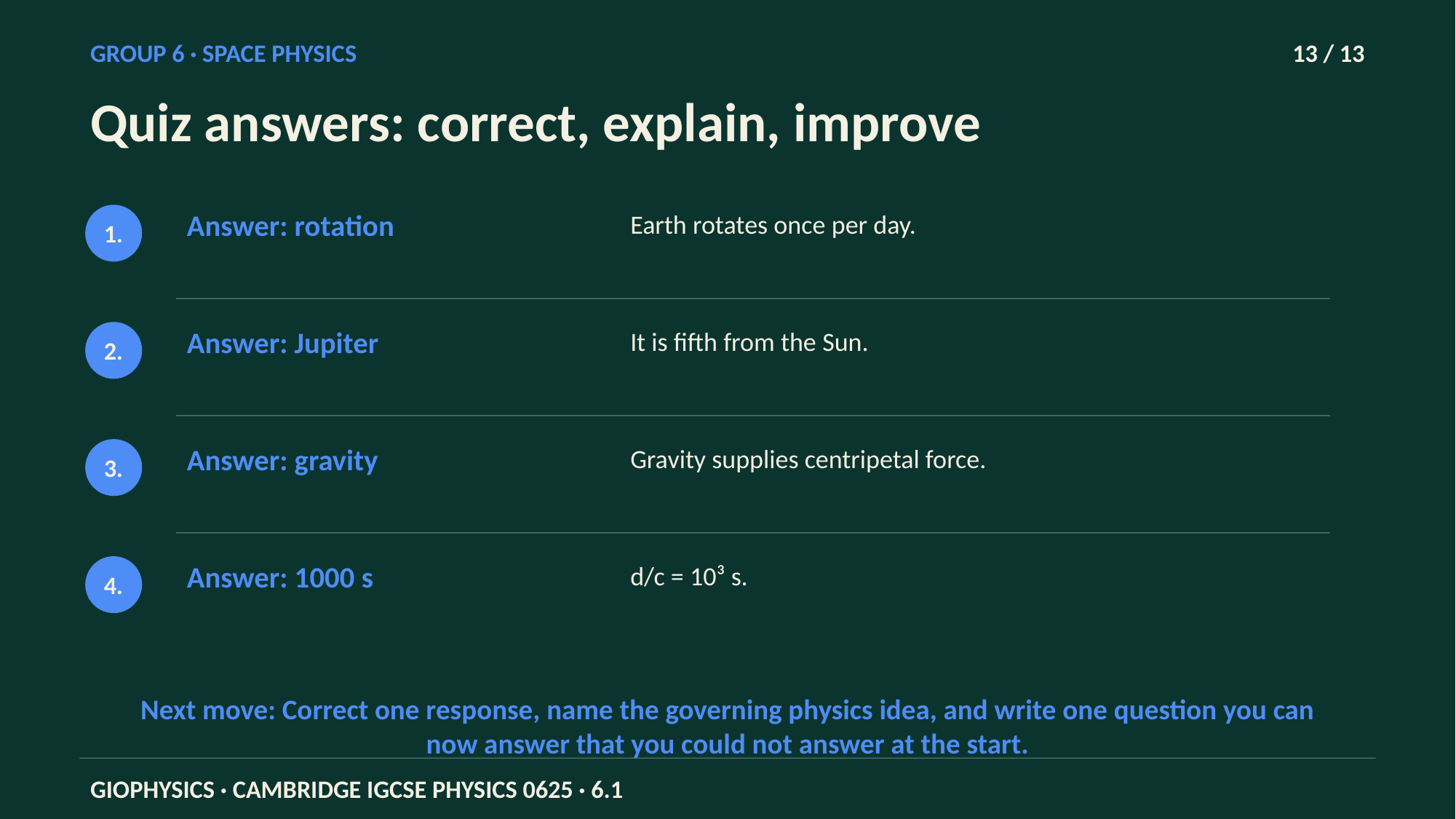

GROUP 6 · SPACE PHYSICS
13 / 13
Quiz answers: correct, explain, improve
Answer: rotation
Earth rotates once per day.

1.

Answer: Jupiter
It is fifth from the Sun.

2.

Answer: gravity
Gravity supplies centripetal force.

3.

Answer: 1000 s
d/c = 10³ s.

4.
Next move: Correct one response, name the governing physics idea, and write one question you can now answer that you could not answer at the start.

GIOPHYSICS · CAMBRIDGE IGCSE PHYSICS 0625 · 6.1